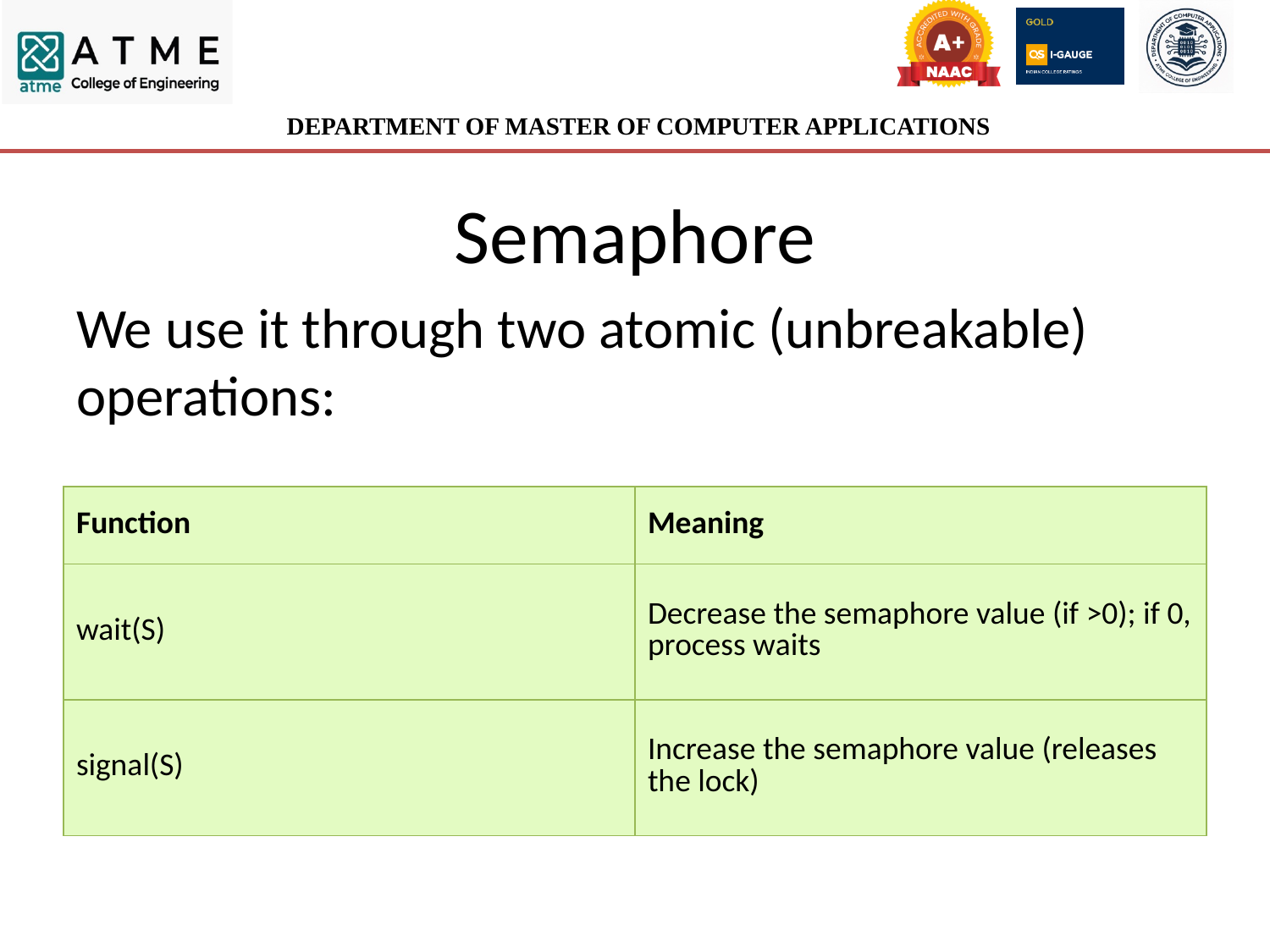

# Semaphore
We use it through two atomic (unbreakable) operations:

| Function | Meaning |
| --- | --- |
| wait(S) | Decrease the semaphore value (if >0); if 0, process waits |
| signal(S) | Increase the semaphore value (releases the lock) |